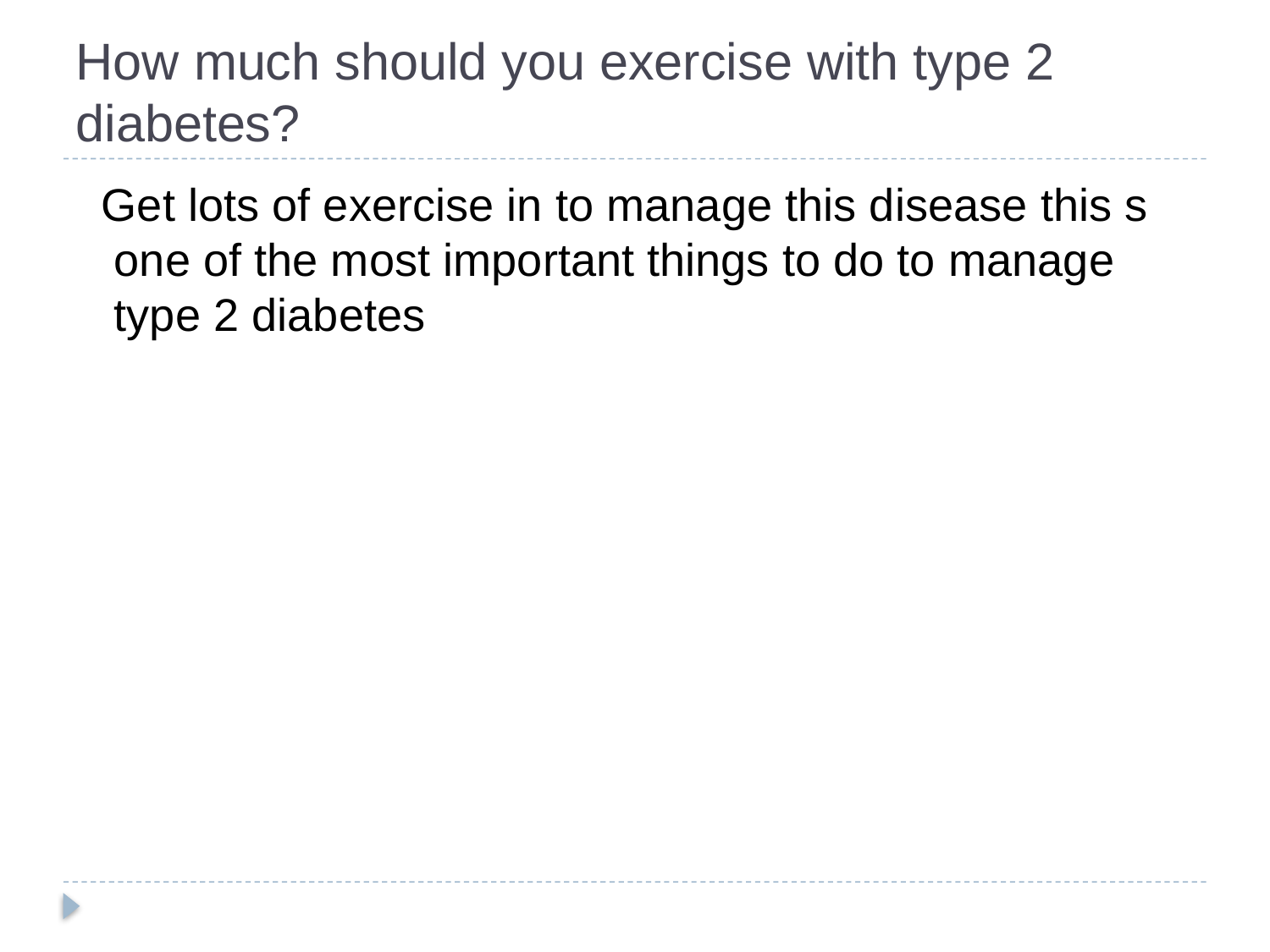

# How much should you exercise with type 2 diabetes?
  Get lots of exercise in to manage this disease this s one of the most important things to do to manage type 2 diabetes